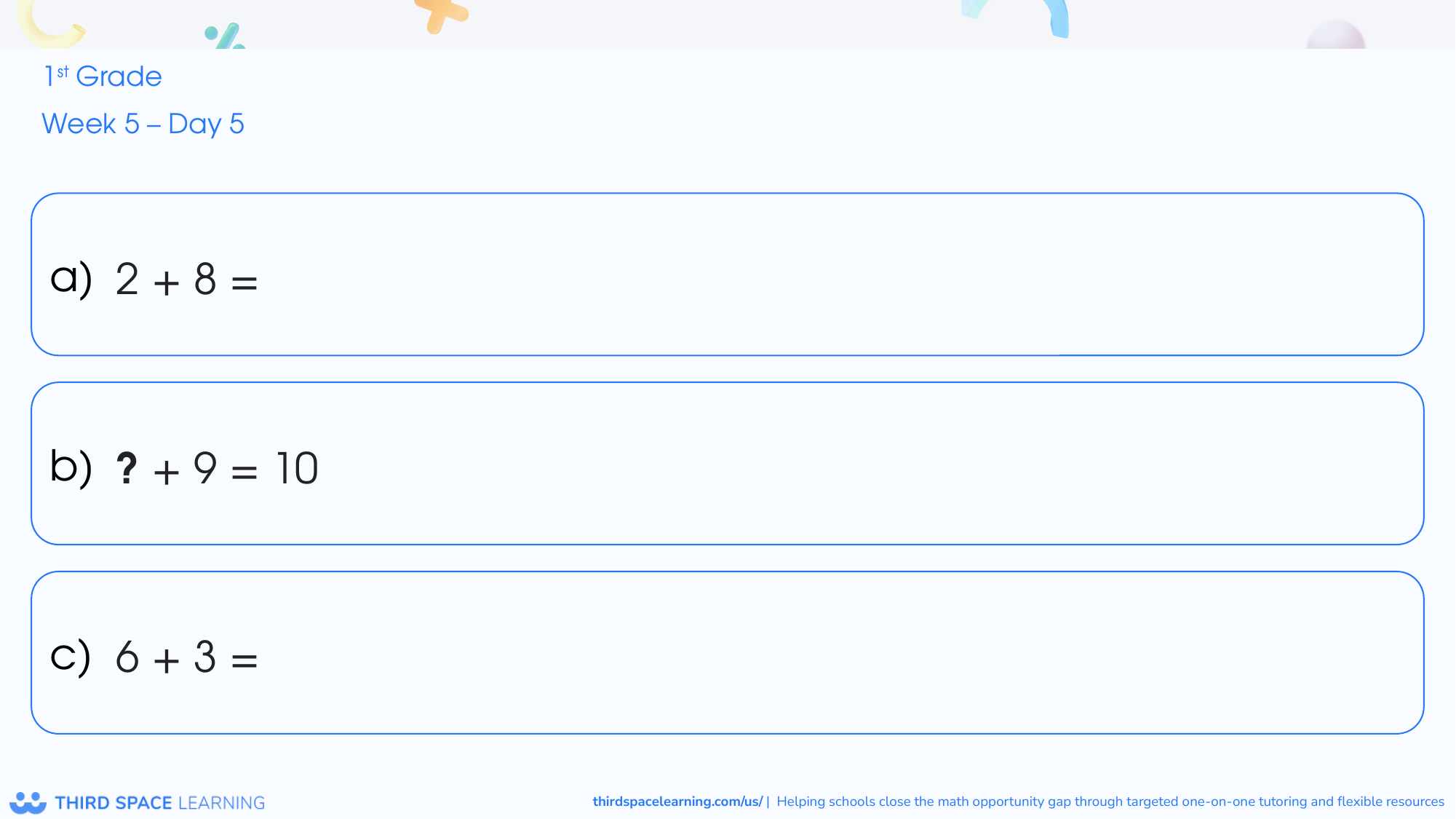

1st Grade
Week 5 – Day 5
2 + 8 =
? + 9 = 10
6 + 3 =